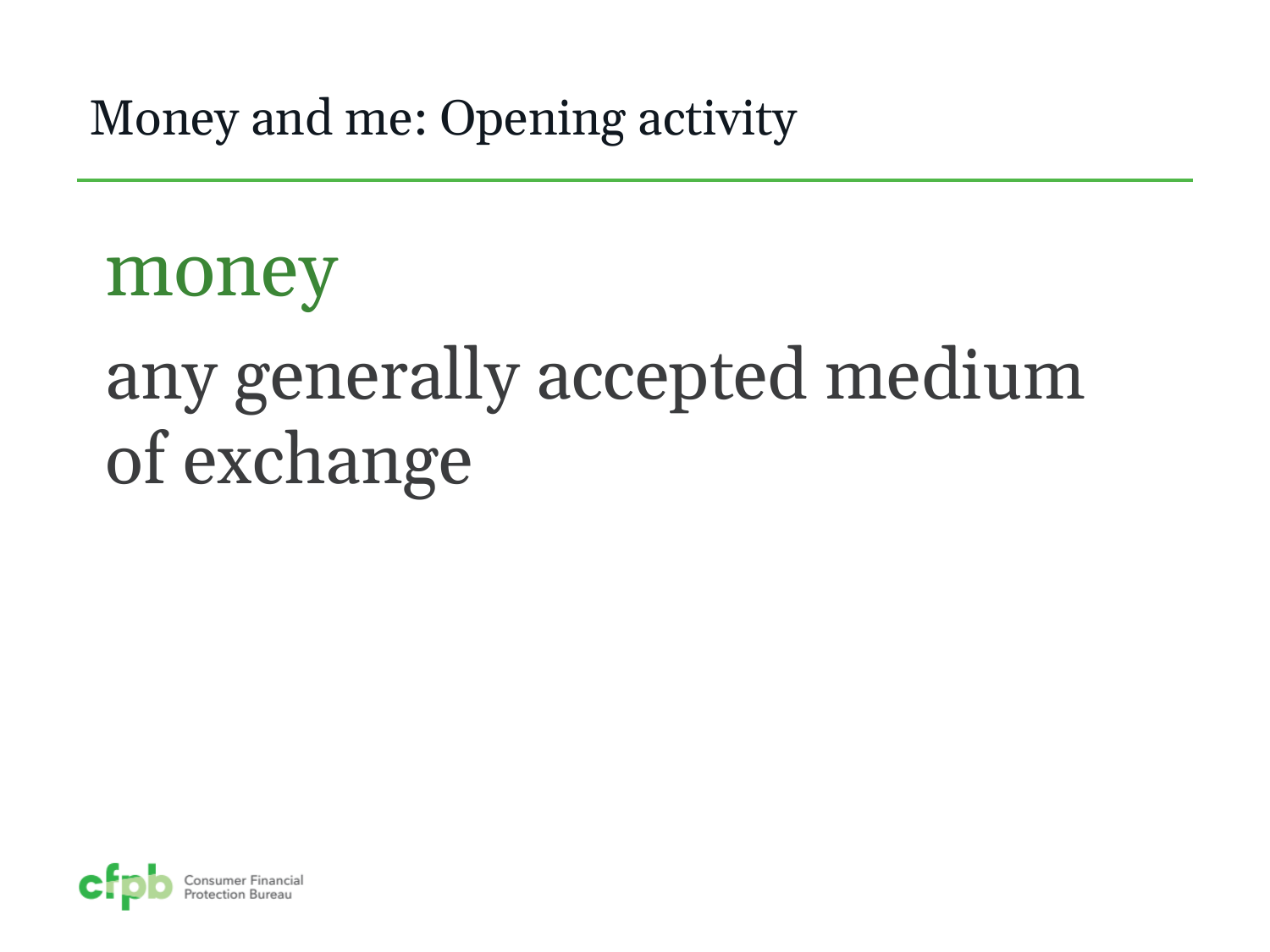

# Money and me: Opening activity
money
any generally accepted medium
of exchange